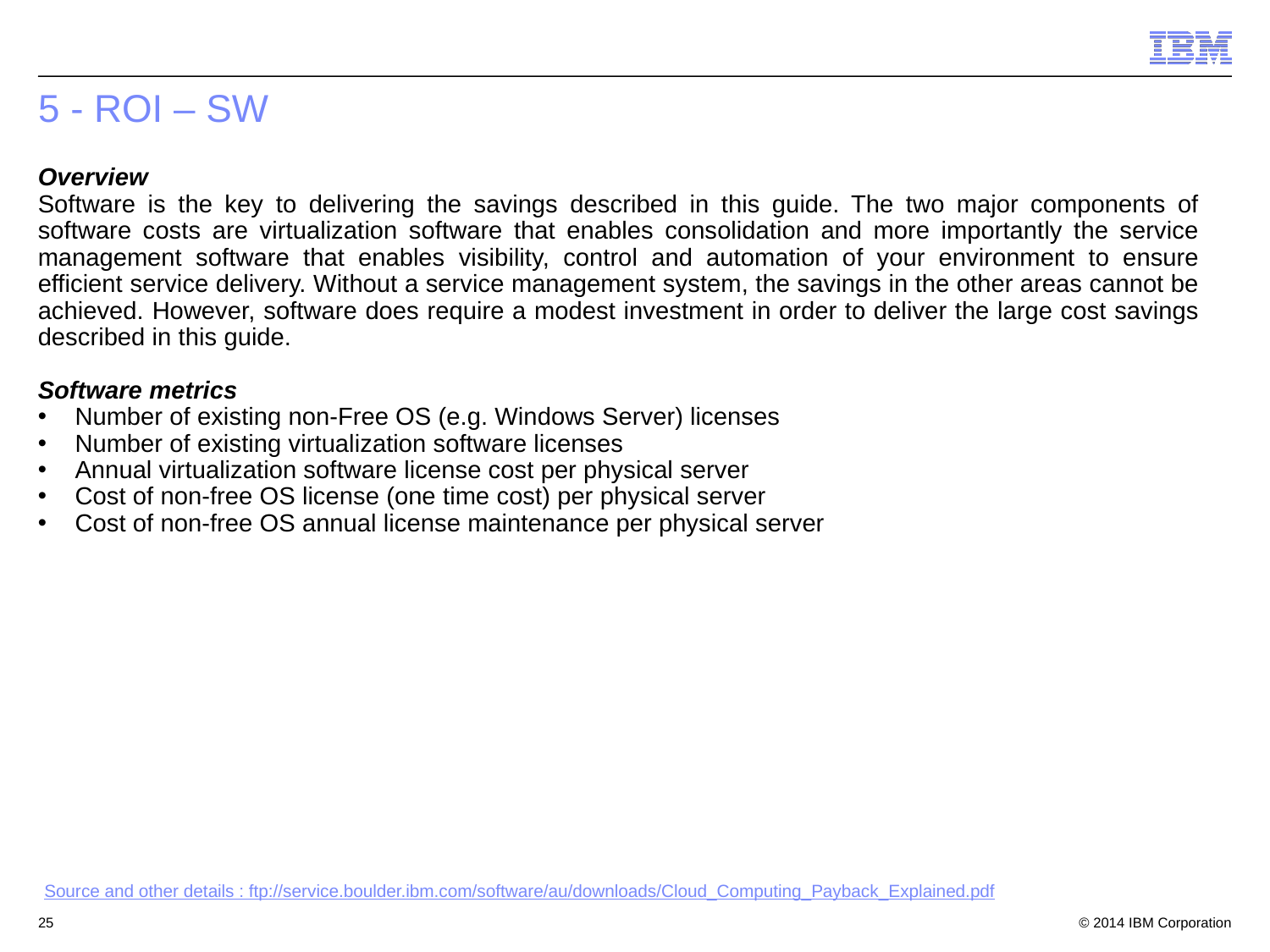

# 5 - ROI – SW
Overview
Software is the key to delivering the savings described in this guide. The two major components of software costs are virtualization software that enables consolidation and more importantly the service management software that enables visibility, control and automation of your environment to ensure efficient service delivery. Without a service management system, the savings in the other areas cannot be achieved. However, software does require a modest investment in order to deliver the large cost savings described in this guide.

Software metrics
 Number of existing non-Free OS (e.g. Windows Server) licenses
 Number of existing virtualization software licenses
 Annual virtualization software license cost per physical server
 Cost of non-free OS license (one time cost) per physical server
 Cost of non-free OS annual license maintenance per physical server
Source and other details : ftp://service.boulder.ibm.com/software/au/downloads/Cloud_Computing_Payback_Explained.pdf
25